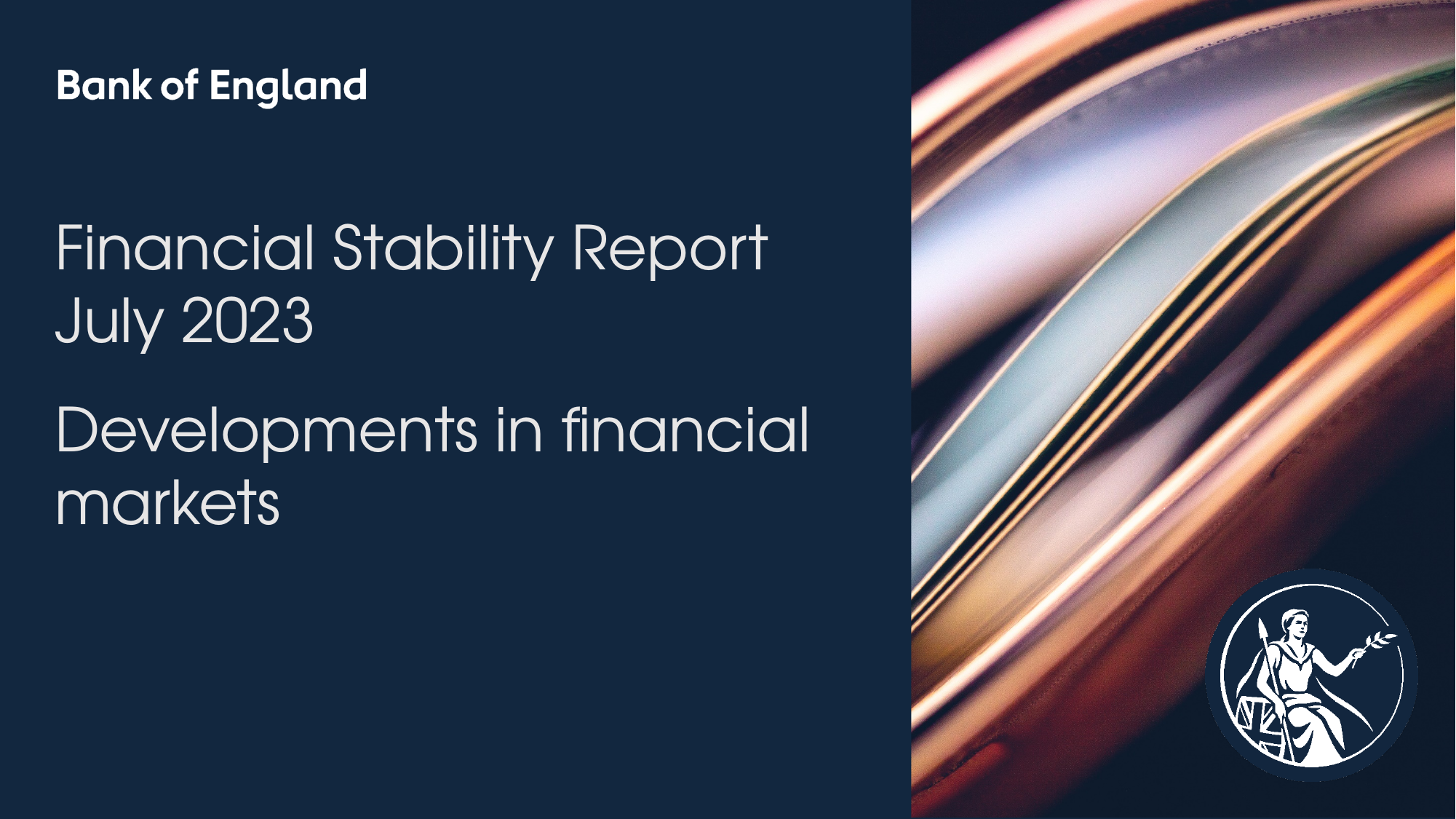

Financial Stability Report
July 2023
Developments in financial markets